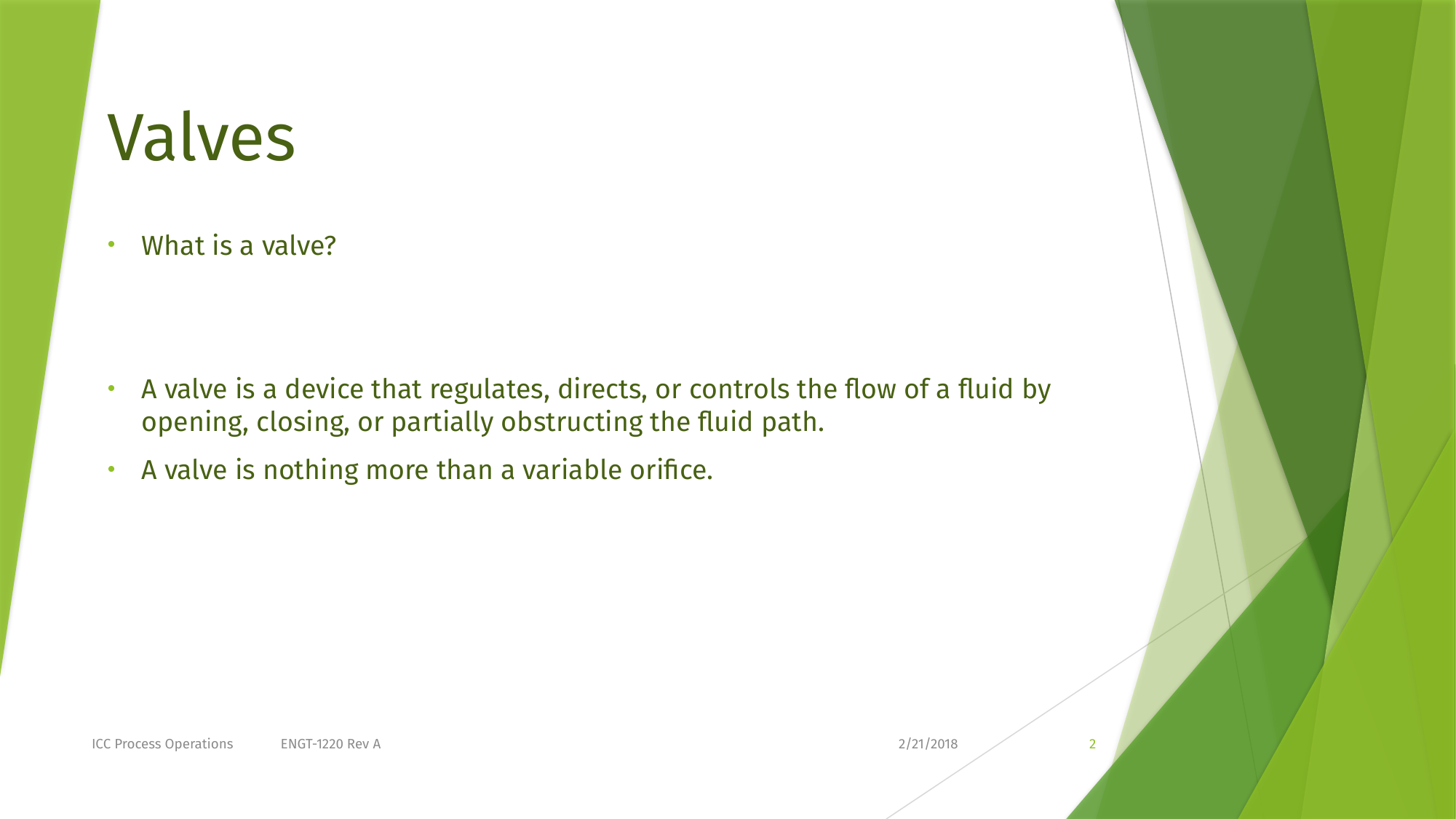

# Valves
What is a valve?

A valve is a device that regulates, directs, or controls the flow of a fluid by opening, closing, or partially obstructing the fluid path.
A valve is nothing more than a variable orifice.
ICC Process Operations             ENGT-1220 Rev A
2/21/2018
2